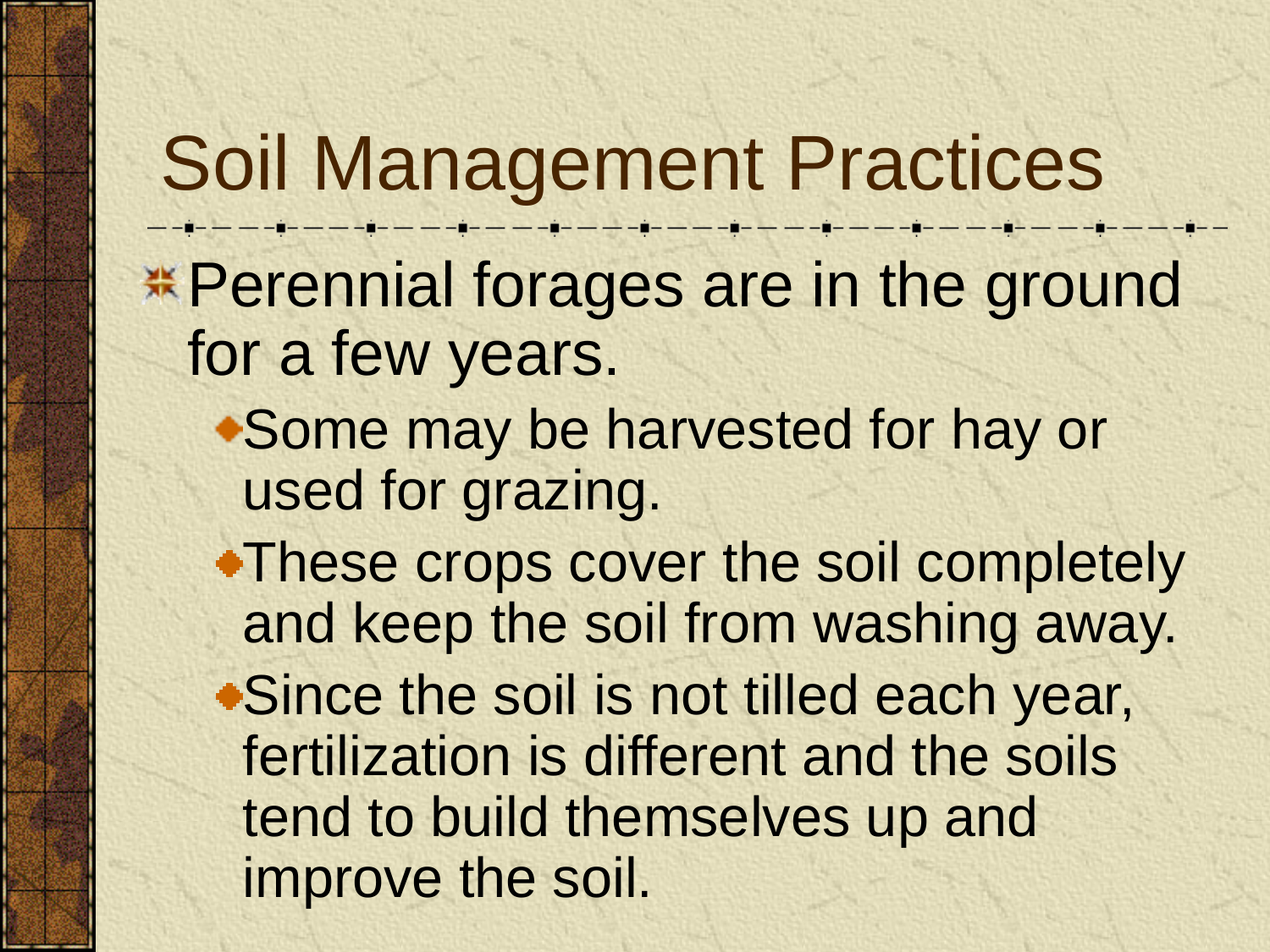

# Soil Management Practices
Perennial forages are in the ground for a few years.
Some may be harvested for hay or used for grazing.
These crops cover the soil completely and keep the soil from washing away.
Since the soil is not tilled each year, fertilization is different and the soils tend to build themselves up and improve the soil.